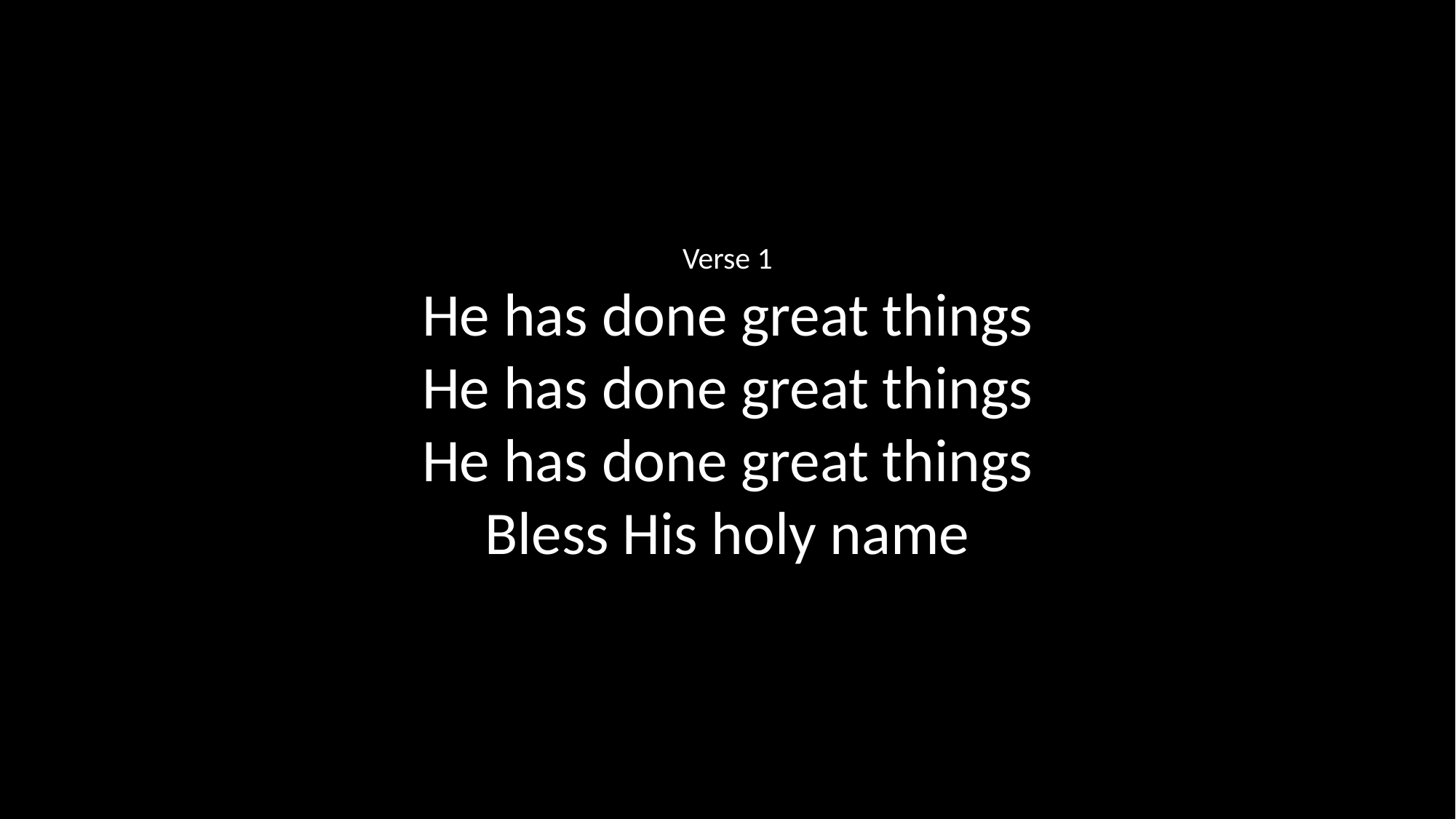

Verse 1
He has done great things
He has done great things
He has done great things
Bless His holy name